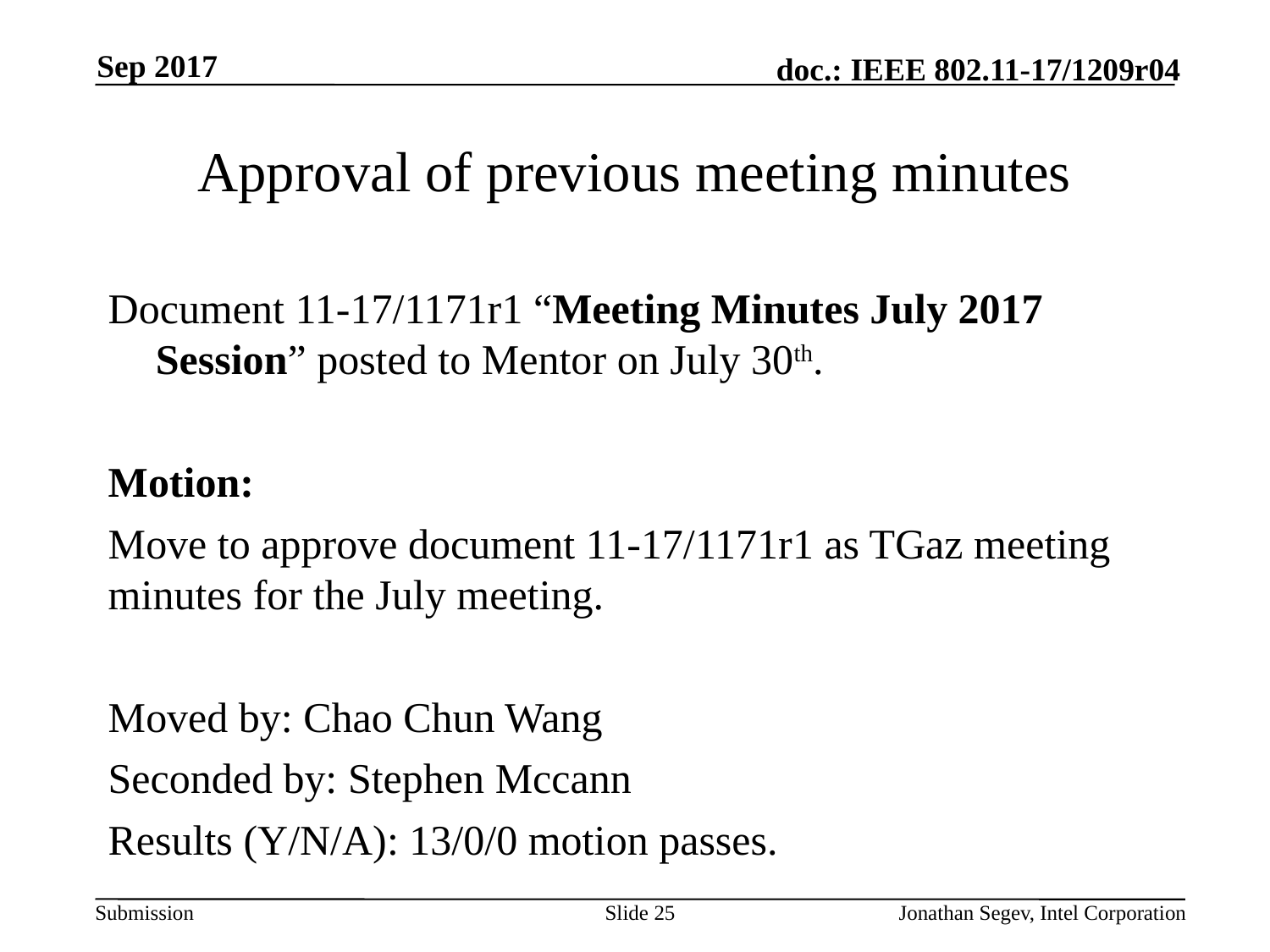

Sep 2017
# Approval of previous meeting minutes
Document 11-17/1171r1 “Meeting Minutes July 2017 Session” posted to Mentor on July 30th.

Motion:
Move to approve document 11-17/1171r1 as TGaz meeting minutes for the July meeting.

Moved by: Chao Chun Wang
Seconded by: Stephen Mccann
Results (Y/N/A): 13/0/0 motion passes.

Slide 25
Jonathan Segev, Intel Corporation